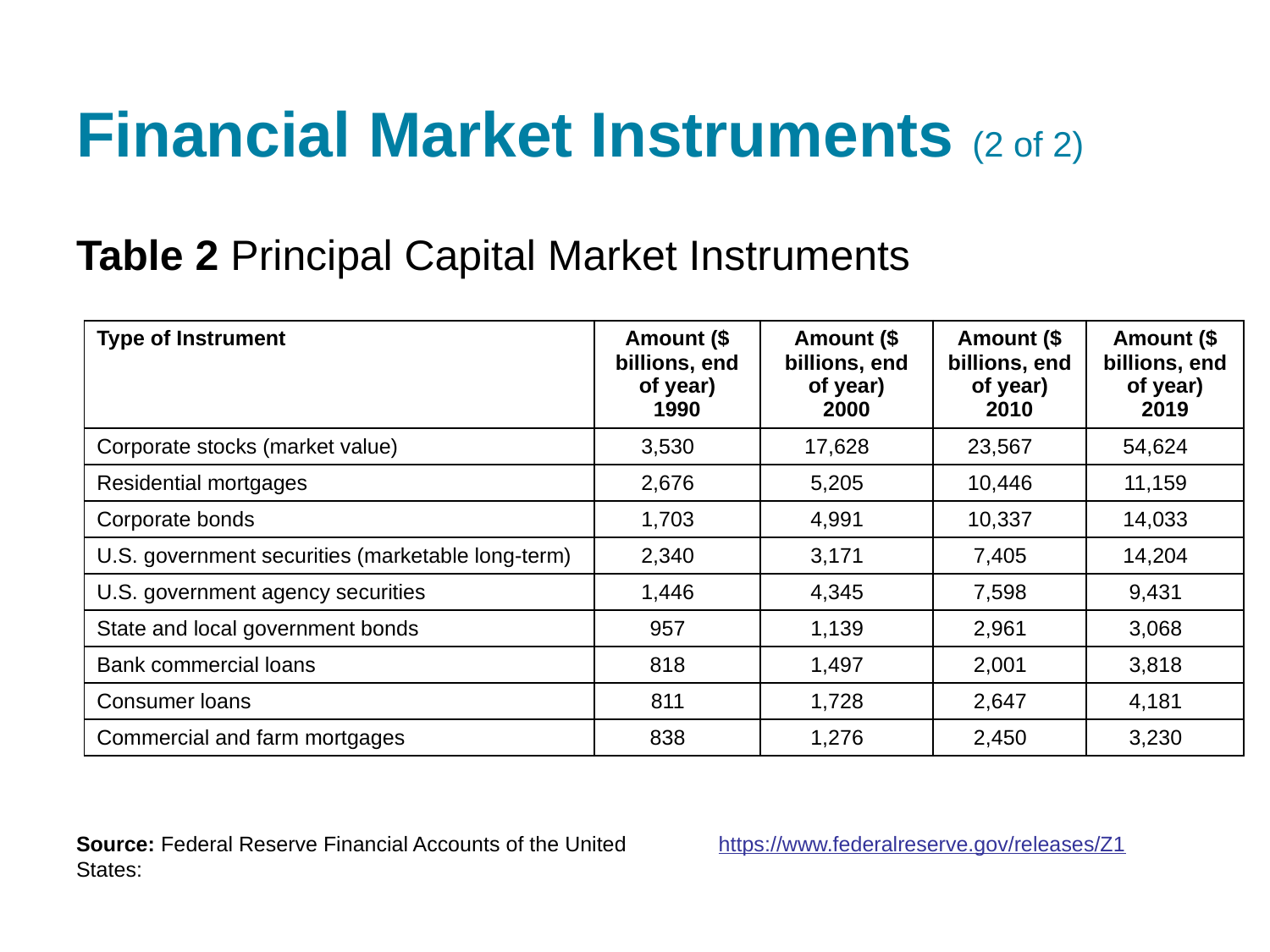

# Financial Market Instruments (2 of 2)
Table 2 Principal Capital Market Instruments
| Type of Instrument | Amount ($ billions, end of year) 1990 | Amount ($ billions, end of year) 2000 | Amount ($ billions, end of year) 2010 | Amount ($ billions, end of year) 2019 |
| --- | --- | --- | --- | --- |
| Corporate stocks (market value) | 3,530 | 17,628 | 23,567 | 54,624 |
| Residential mortgages | 2,676 | 5,205 | 10,446 | 11,159 |
| Corporate bonds | 1,703 | 4,991 | 10,337 | 14,033 |
| U.S. government securities (marketable long-term) | 2,340 | 3,171 | 7,405 | 14,204 |
| U.S. government agency securities | 1,446 | 4,345 | 7,598 | 9,431 |
| State and local government bonds | 957 | 1,139 | 2,961 | 3,068 |
| Bank commercial loans | 818 | 1,497 | 2,001 | 3,818 |
| Consumer loans | 811 | 1,728 | 2,647 | 4,181 |
| Commercial and farm mortgages | 838 | 1,276 | 2,450 | 3,230 |
Source: Federal Reserve Financial Accounts of the United States:
https://www.federalreserve.gov/releases/Z1